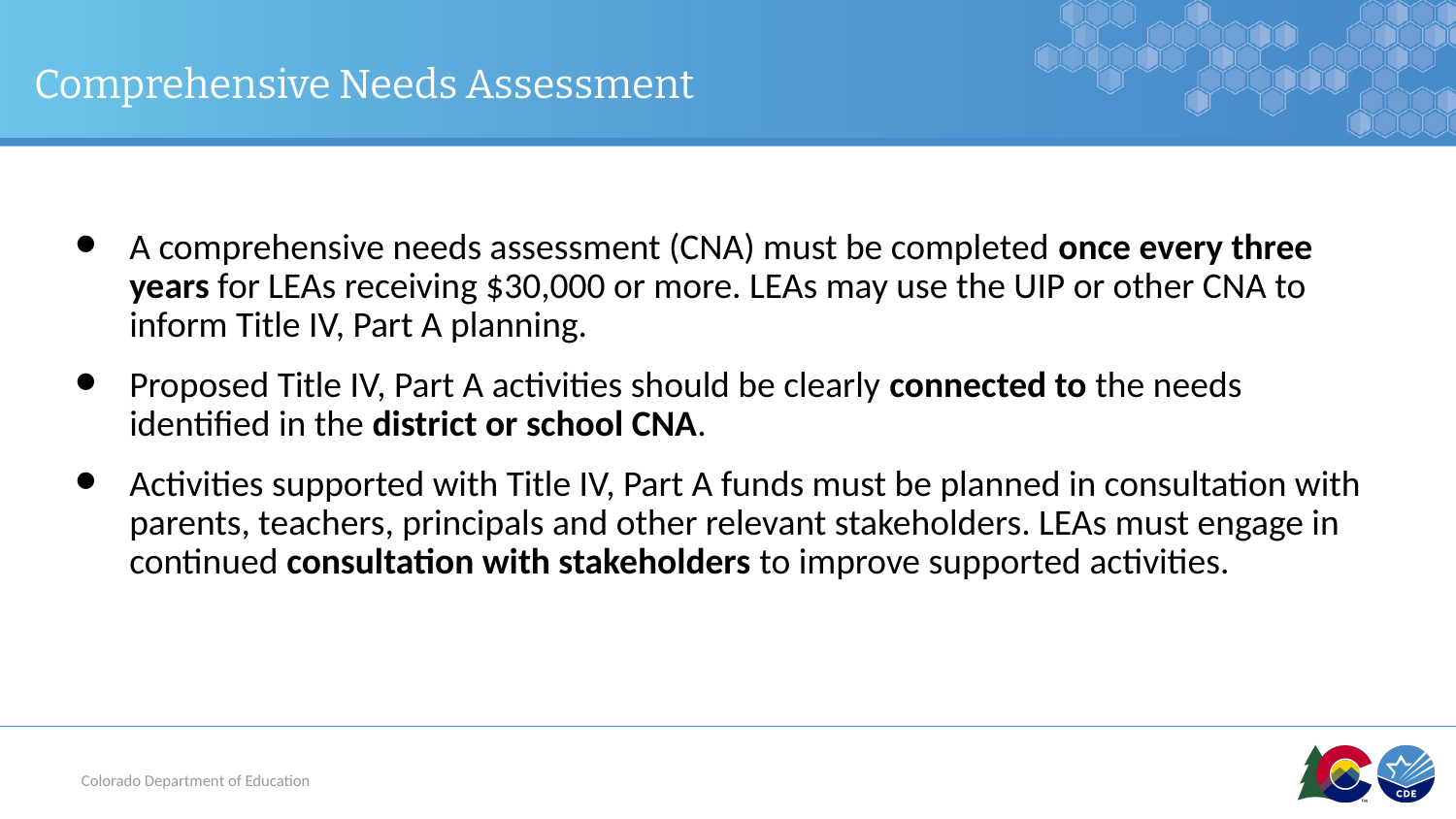

# Comprehensive Needs Assessment
A comprehensive needs assessment (CNA) must be completed once every three years for LEAs receiving $30,000 or more. LEAs may use the UIP or other CNA to inform Title IV, Part A planning.
Proposed Title IV, Part A activities should be clearly connected to the needs identified in the district or school CNA.
Activities supported with Title IV, Part A funds must be planned in consultation with parents, teachers, principals and other relevant stakeholders. LEAs must engage in continued consultation with stakeholders to improve supported activities.